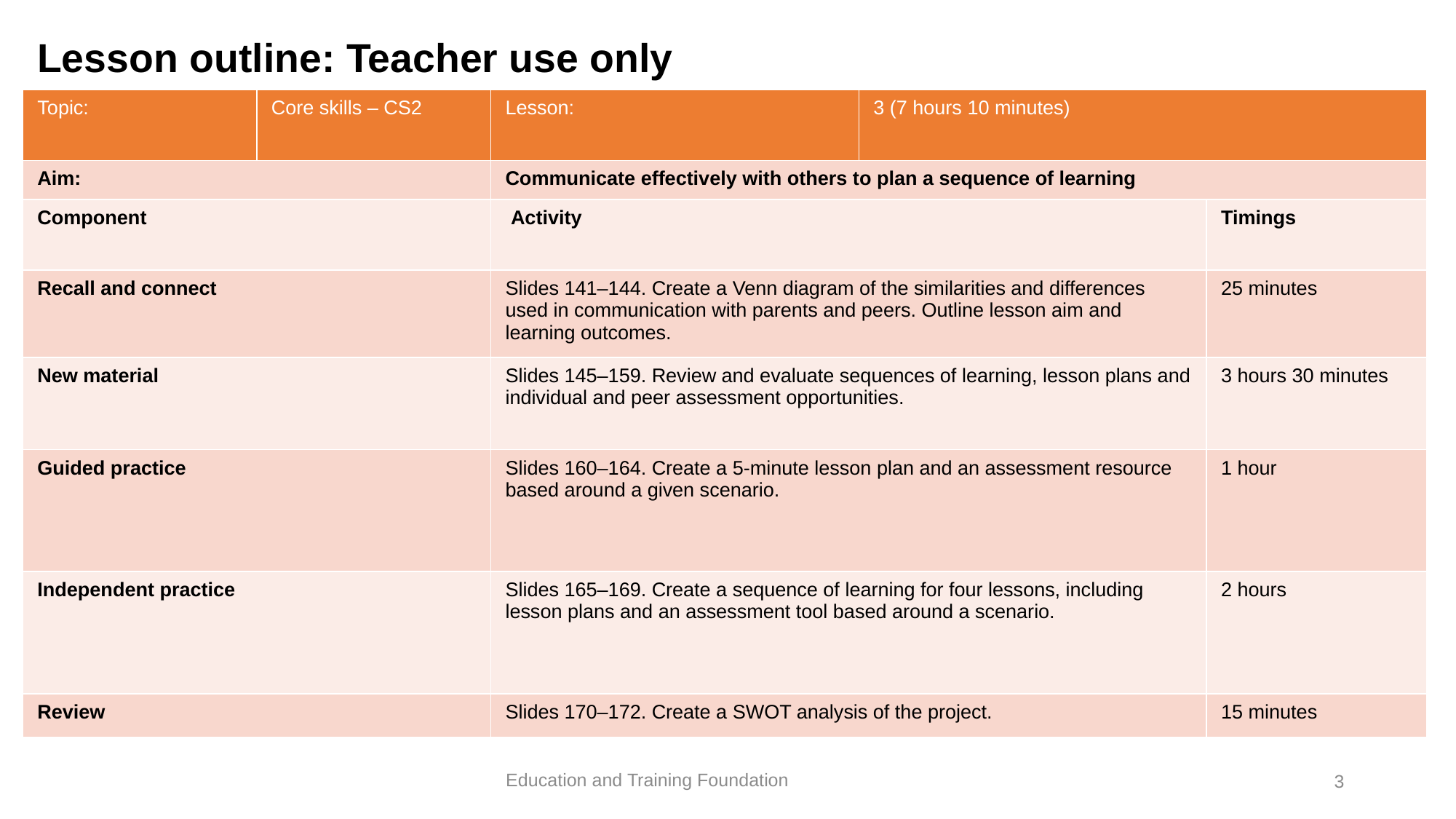

# Lesson outline: Teacher use only

| Topic: | Core skills – CS2 | Lesson: | 3 (7 hours 10 minutes) |  |
| --- | --- | --- | --- | --- |
| Aim: |  | Communicate effectively with others to plan a sequence of learning |  |  |
| Component |  | Activity |  | Timings |
| Recall and connect |  | Slides 141–144. Create a Venn diagram of the similarities and differences used in communication with parents and peers. Outline lesson aim and learning outcomes. |  | 25 minutes |
| New material |  | Slides 145–159. Review and evaluate sequences of learning, lesson plans and individual and peer assessment opportunities. |  | 3 hours 30 minutes |
| Guided practice |  | Slides 160–164. Create a 5-minute lesson plan and an assessment resource based around a given scenario. |  | 1 hour |
| Independent practice |  | Slides 165–169. Create a sequence of learning for four lessons, including lesson plans and an assessment tool based around a scenario. |  | 2 hours |
| Review |  | Slides 170–172. Create a SWOT analysis of the project. |  | 15 minutes |
Education and Training Foundation
3